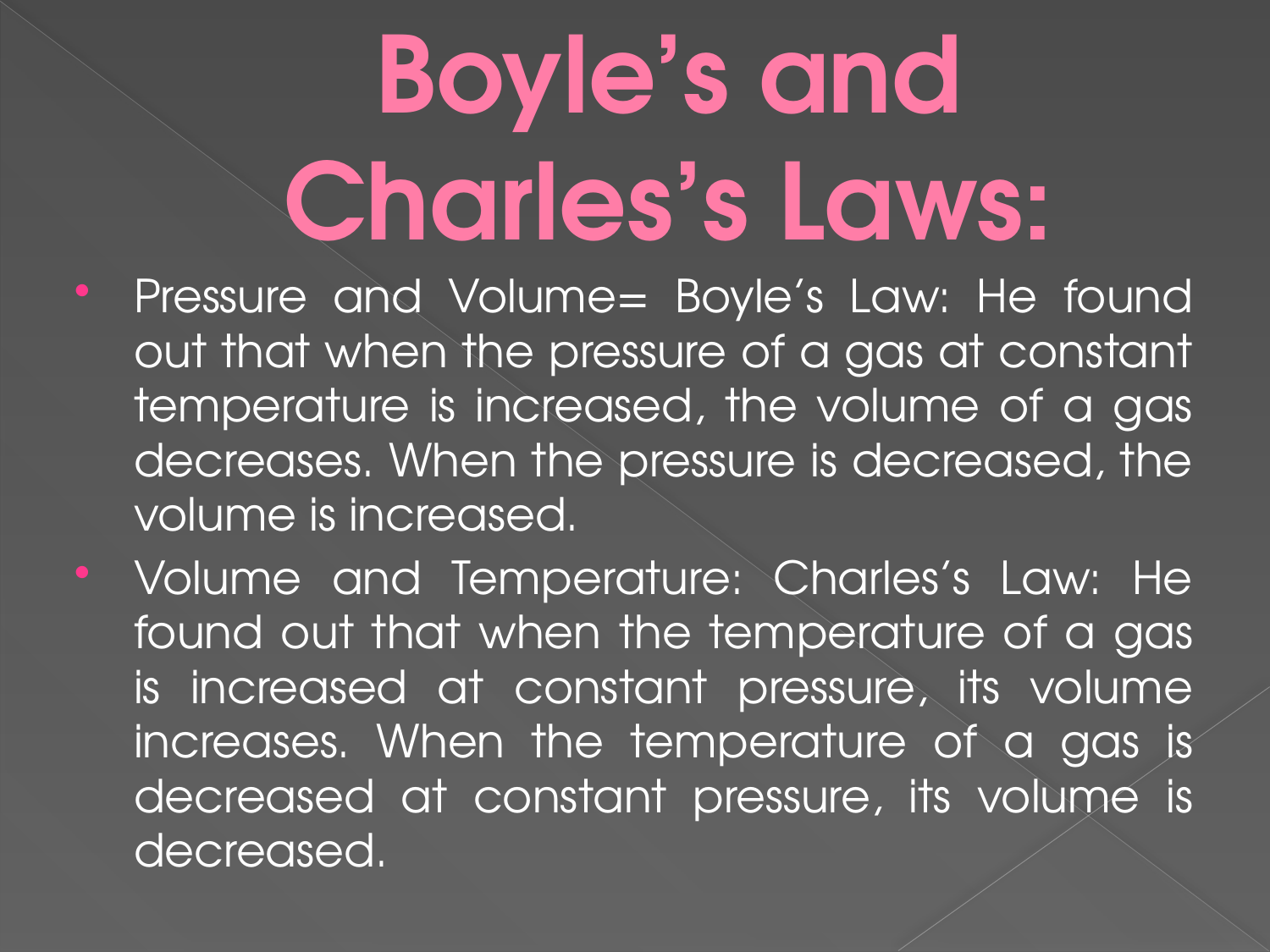

# Boyle’s and Charles’s Laws:
Pressure and Volume= Boyle’s Law: He found out that when the pressure of a gas at constant temperature is increased, the volume of a gas decreases. When the pressure is decreased, the volume is increased.
Volume and Temperature: Charles’s Law: He found out that when the temperature of a gas is increased at constant pressure, its volume increases. When the temperature of a gas is decreased at constant pressure, its volume is decreased.